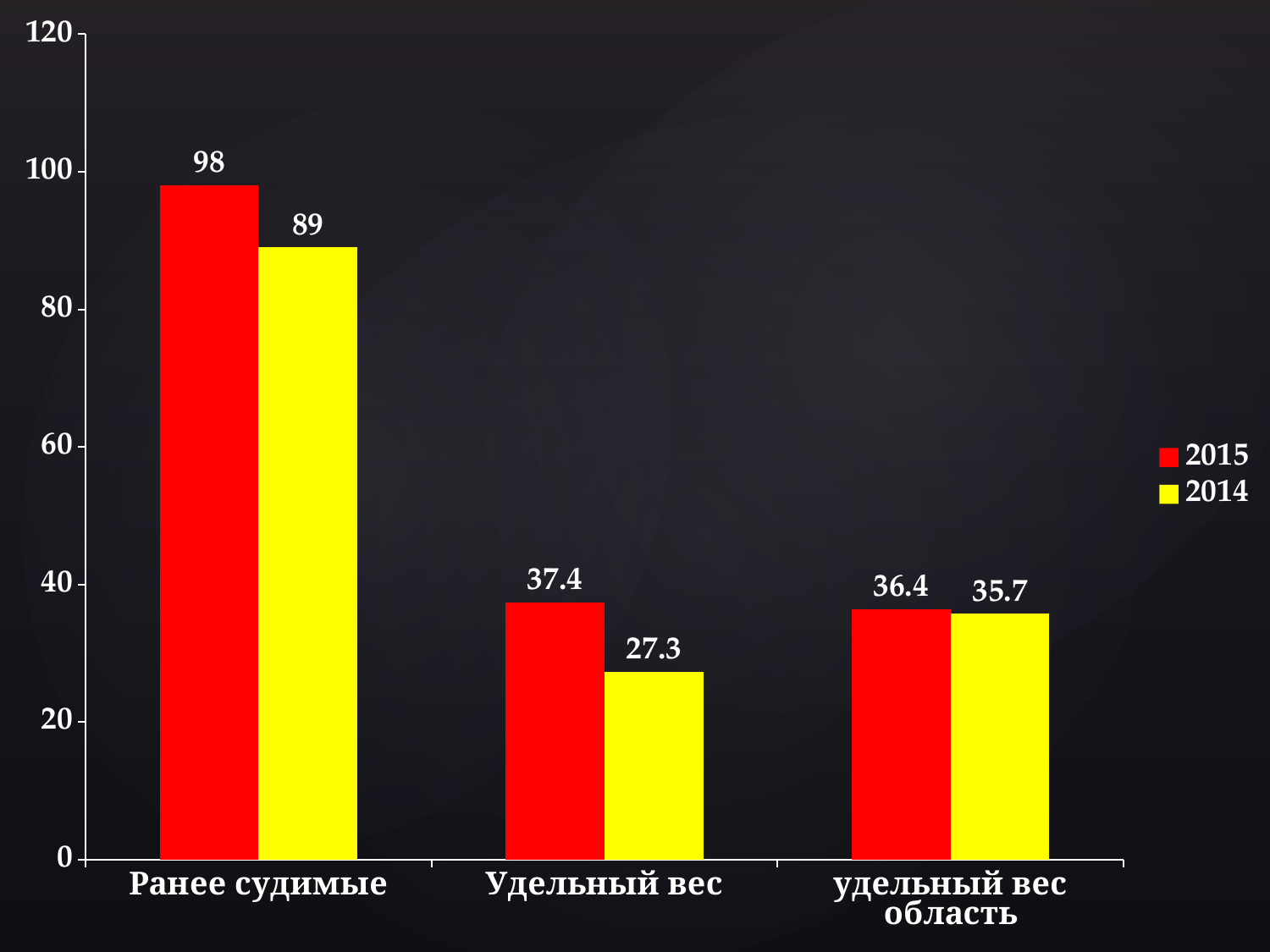

### Chart

| Category | 2015 | 2014 |
|---|---|---|
| Ранее судимые | 98.0 | 89.0 |
| Удельный вес | 37.4 | 27.3 |
| удельный вес область | 36.4 | 35.7 |